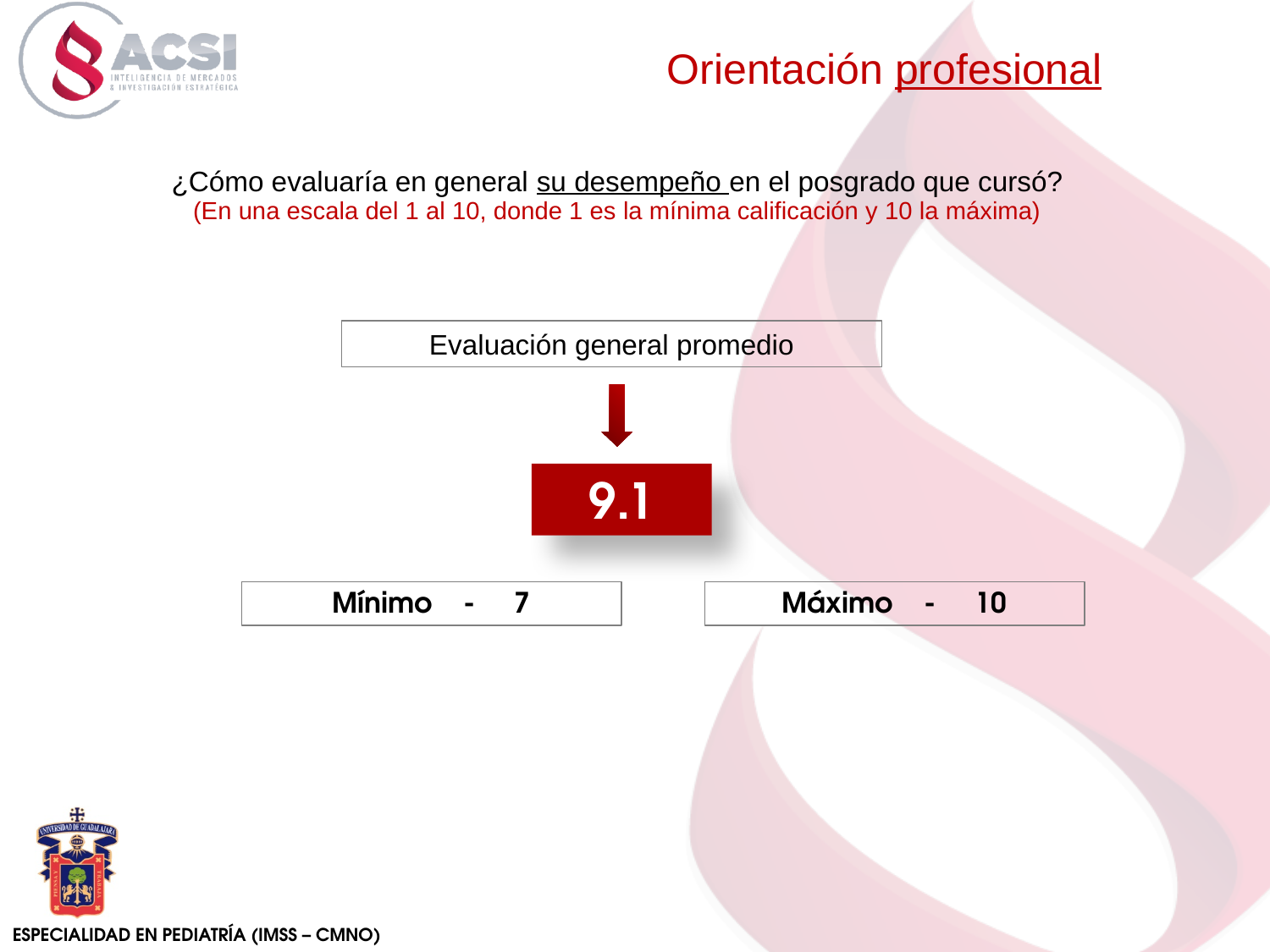

Orientación profesional
¿Cómo evaluaría en general su desempeño en el posgrado que cursó?
(En una escala del 1 al 10, donde 1 es la mínima calificación y 10 la máxima)
Evaluación general promedio

9.1
Mínimo    -     7
Máximo    -     10